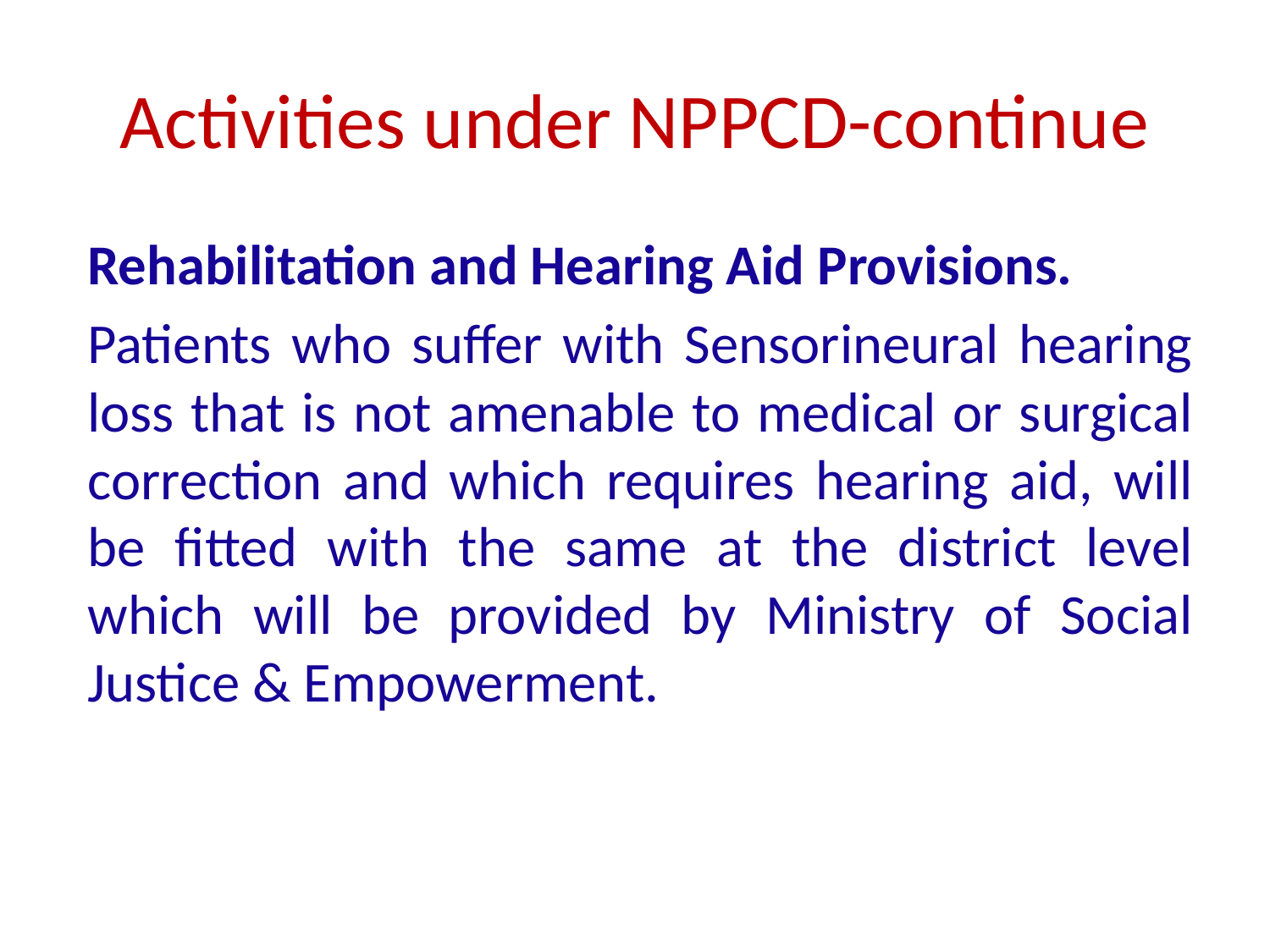

# Activities under NPPCD-continue
Rehabilitation and Hearing Aid Provisions.
Patients who suffer with Sensorineural hearing loss that is not amenable to medical or surgical correction and which requires hearing aid, will be fitted with the same at the district level which will be provided by Ministry of Social Justice & Empowerment.